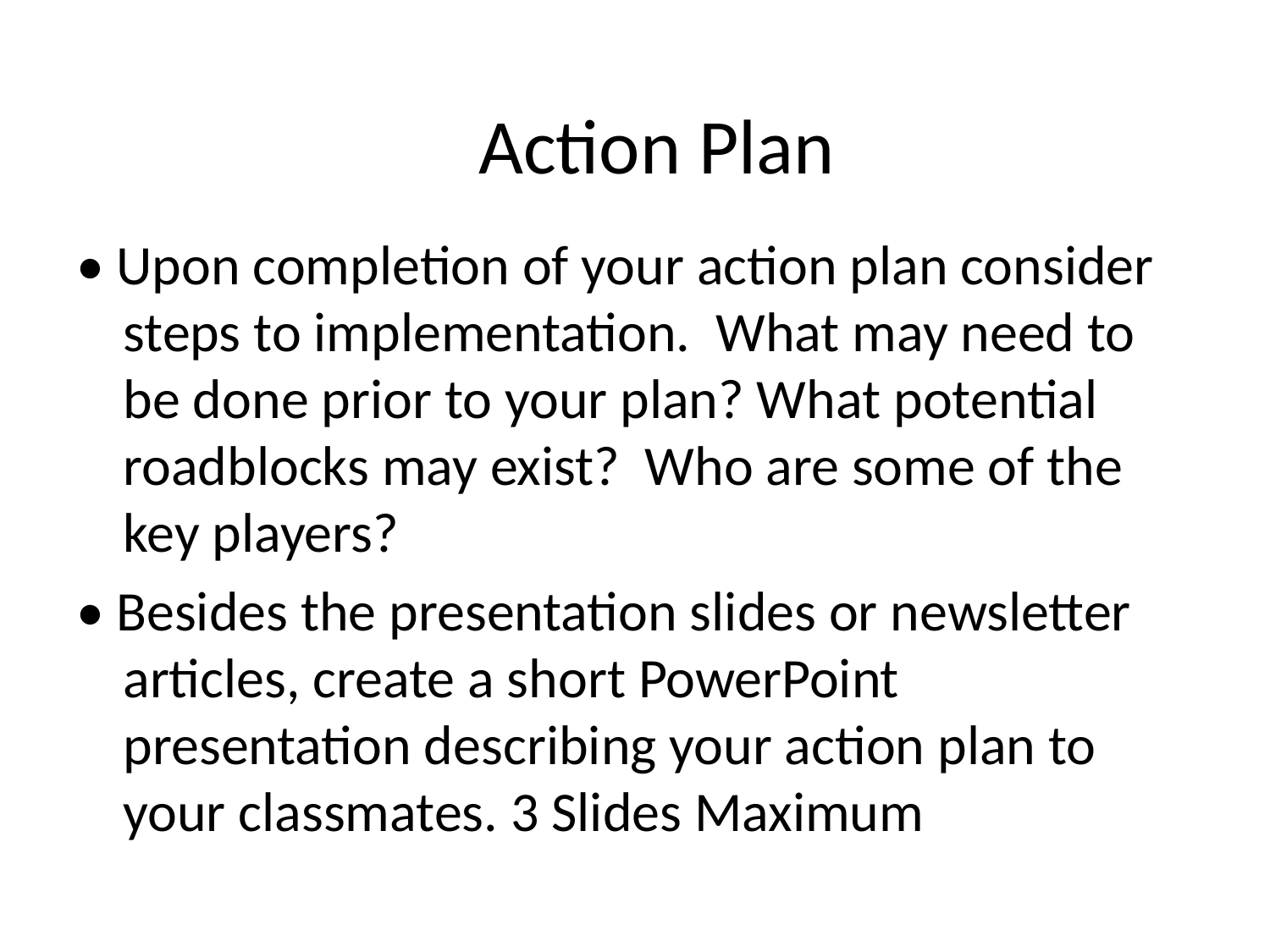

# Action Plan
• Upon completion of your action plan consider steps to implementation.  What may need to be done prior to your plan? What potential roadblocks may exist?  Who are some of the key players?
• Besides the presentation slides or newsletter articles, create a short PowerPoint presentation describing your action plan to your classmates. 3 Slides Maximum